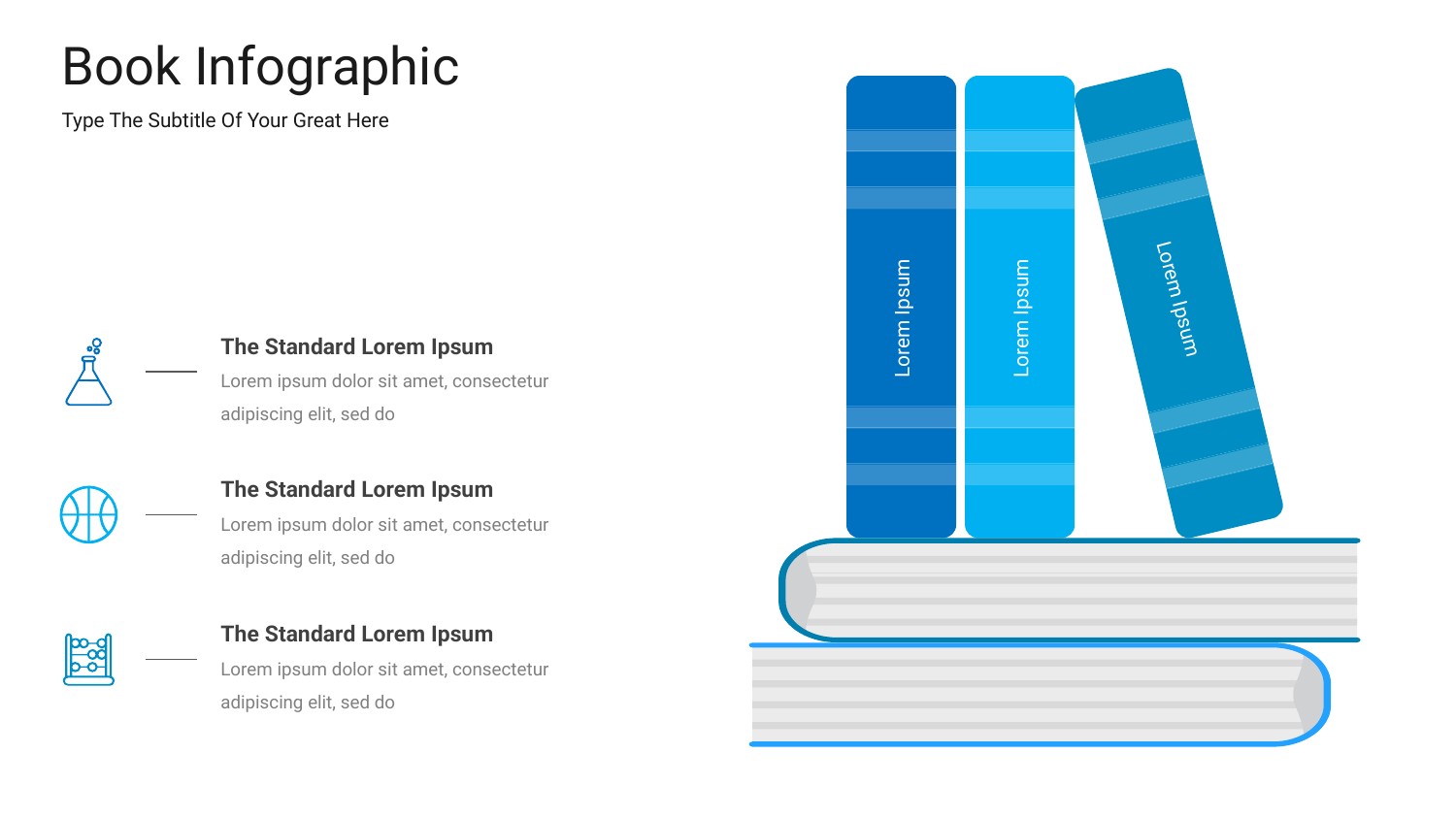

# Book Infographic

Type The Subtitle Of Your Great Here
Lorem Ipsum
Lorem Ipsum
Lorem Ipsum
The Standard Lorem Ipsum
Lorem ipsum dolor sit amet, consectetur adipiscing elit, sed do

The Standard Lorem Ipsum
Lorem ipsum dolor sit amet, consectetur adipiscing elit, sed do

The Standard Lorem Ipsum
Lorem ipsum dolor sit amet, consectetur adipiscing elit, sed do